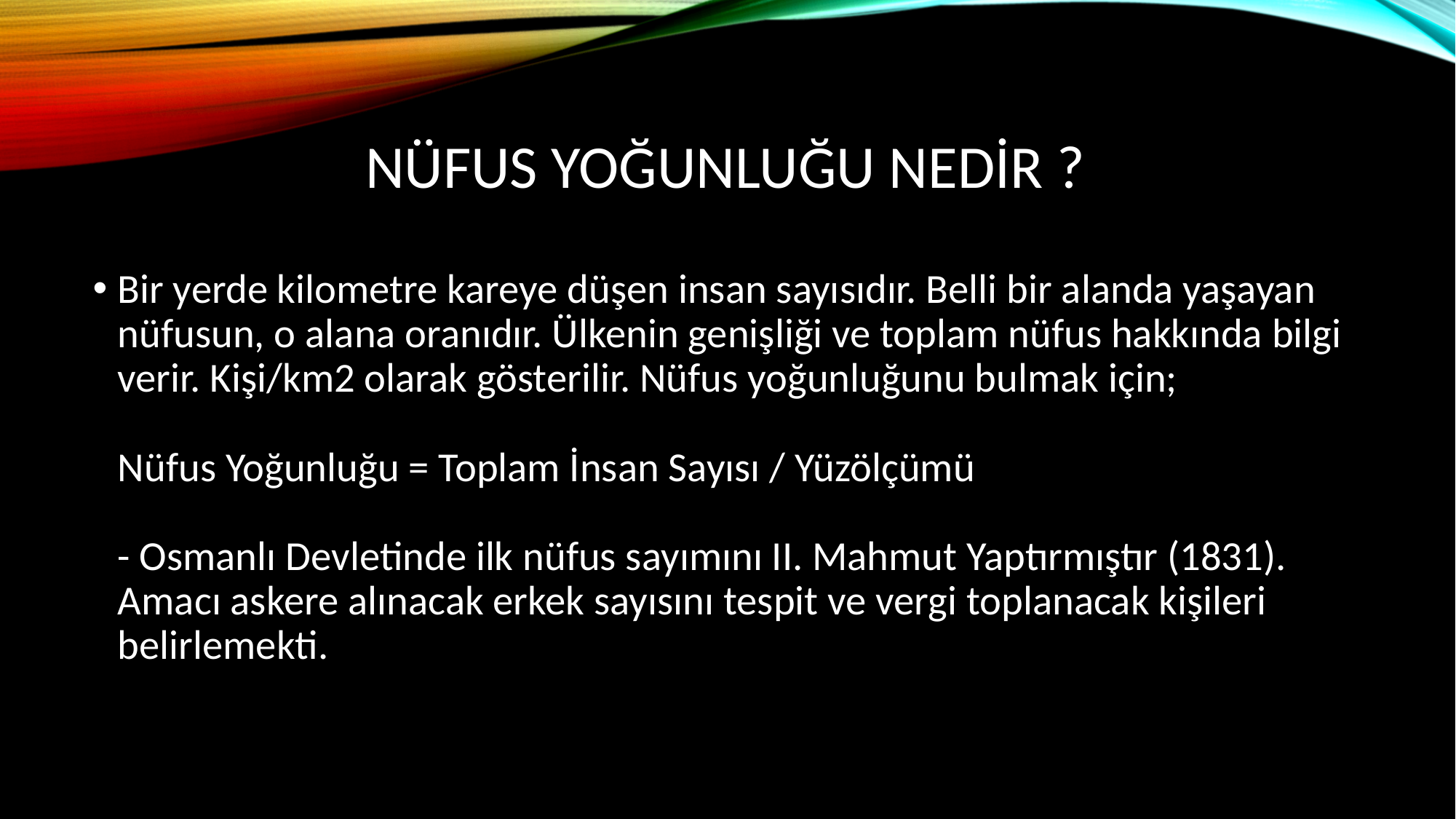

# NÜFUS YOĞUNLUĞU NEDİR ?
Bir yerde kilometre kareye düşen insan sayısıdır. Belli bir alanda yaşayan nüfusun, o alana oranıdır. Ülkenin genişliği ve toplam nüfus hakkında bilgi verir. Kişi/km2 olarak gösterilir. Nüfus yoğunluğunu bulmak için;
Nüfus Yoğunluğu = Toplam İnsan Sayısı / Yüzölçümü
- Osmanlı Devletinde ilk nüfus sayımını II. Mahmut Yaptırmıştır (1831). Amacı askere alınacak erkek sayısını tespit ve vergi toplanacak kişileri belirlemekti.